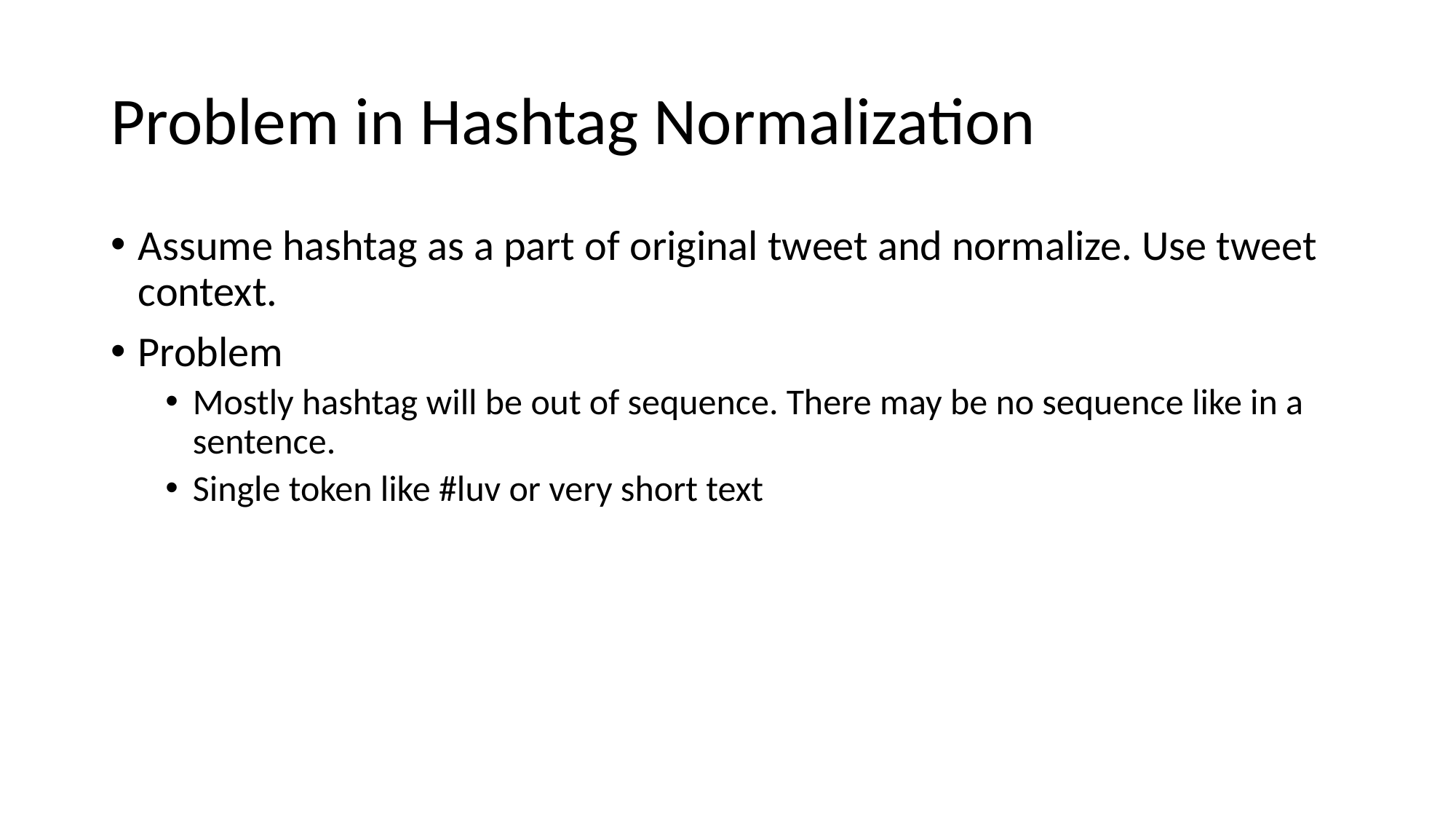

# Problem in Hashtag Normalization
Assume hashtag as a part of original tweet and normalize. Use tweet context.
Problem
Mostly hashtag will be out of sequence. There may be no sequence like in a sentence.
Single token like #luv or very short text